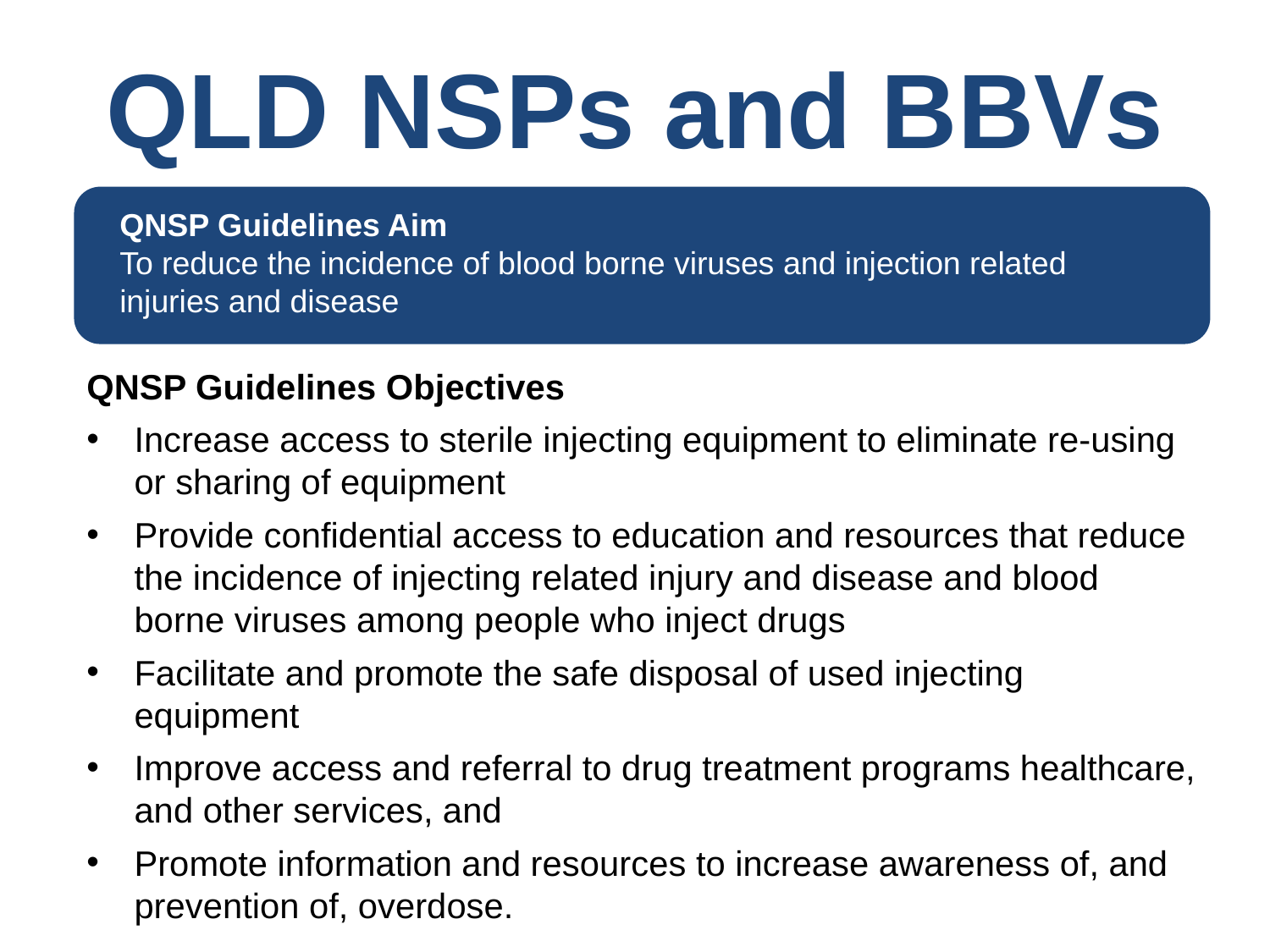

# QLD NSPs and BBVs

QNSP Guidelines Aim
To reduce the incidence of blood borne viruses and injection related injuries and disease

QNSP Guidelines Objectives
Increase access to sterile injecting equipment to eliminate re-using or sharing of equipment
Provide confidential access to education and resources that reduce the incidence of injecting related injury and disease and blood borne viruses among people who inject drugs
Facilitate and promote the safe disposal of used injecting equipment
Improve access and referral to drug treatment programs healthcare, and other services, and
Promote information and resources to increase awareness of, and prevention of, overdose.